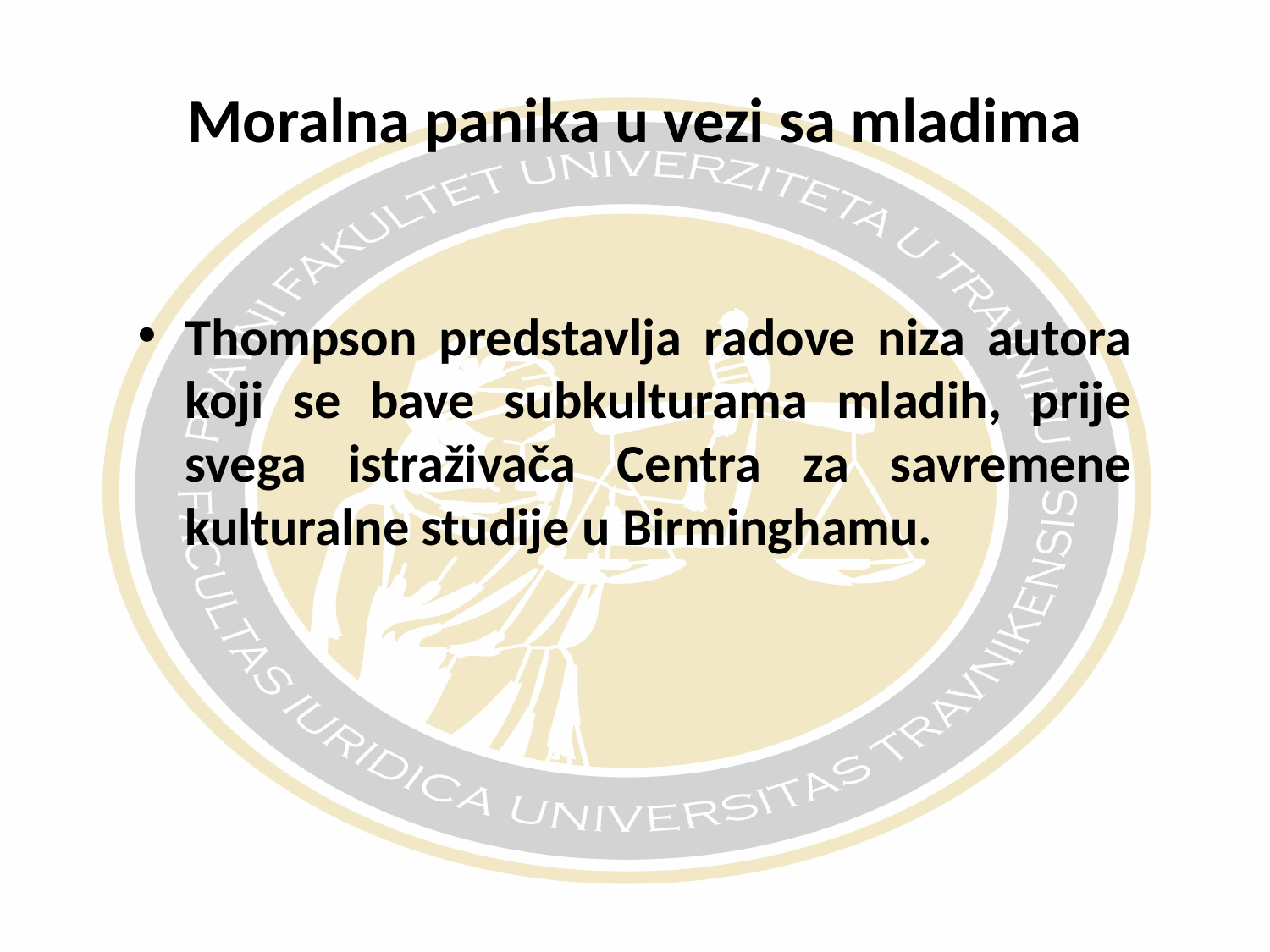

# Moralna panika u vezi sa mladima

Thompson predstavlja radove niza autora koji se bave subkulturama mladih, prije svega istraživača Centra za savremene kulturalne studije u Birminghamu.